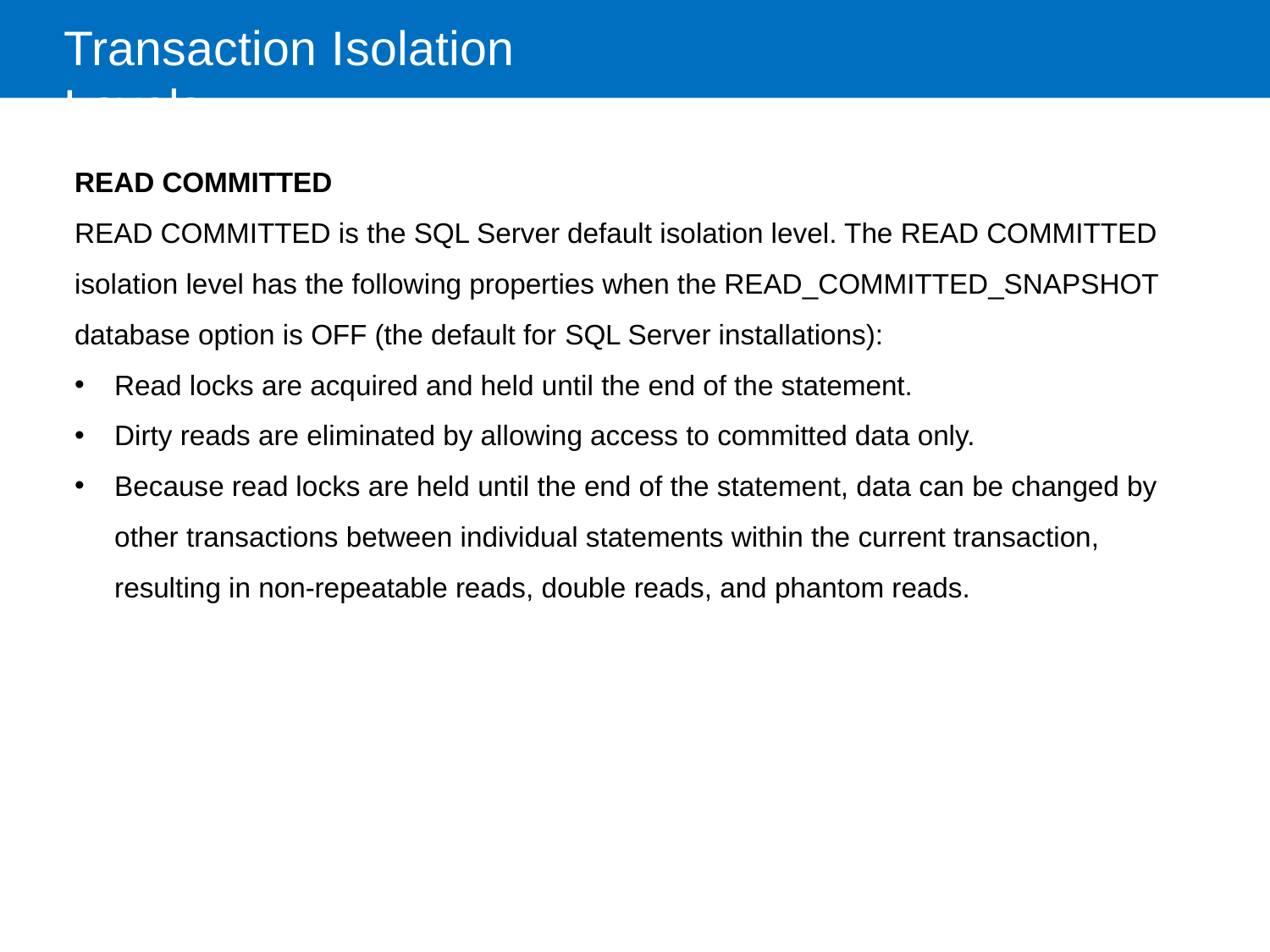

# Transaction Isolation Levels
READ COMMITTED
READ COMMITTED is the SQL Server default isolation level. The READ COMMITTED isolation level has the following properties when the READ_COMMITTED_SNAPSHOT database option is OFF (the default for SQL Server installations):
Read locks are acquired and held until the end of the statement.
Dirty reads are eliminated by allowing access to committed data only.
Because read locks are held until the end of the statement, data can be changed by other transactions between individual statements within the current transaction, resulting in non-repeatable reads, double reads, and phantom reads.